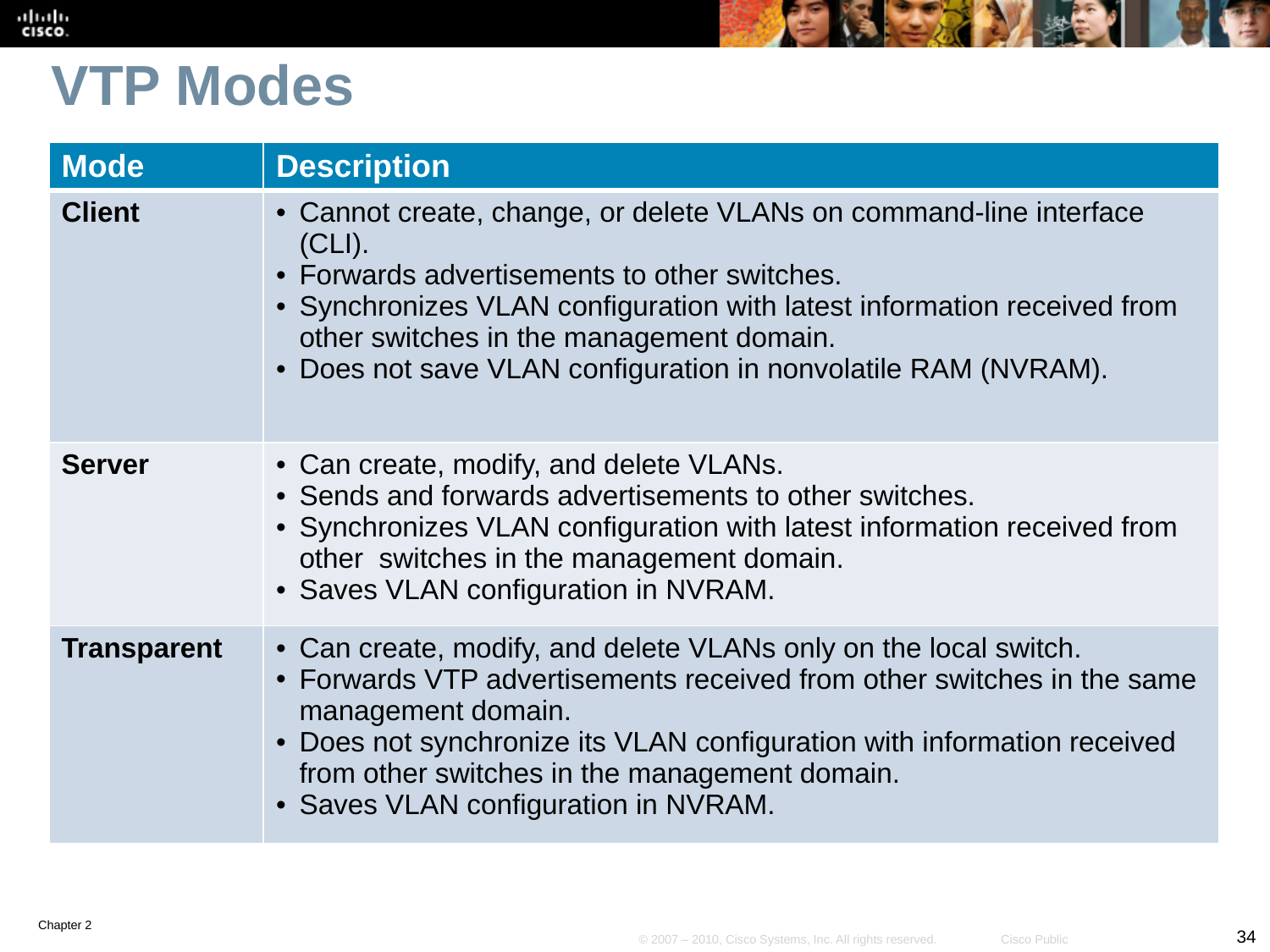

# VTP Modes
| Mode | Description |
| --- | --- |
| Client | Cannot create, change, or delete VLANs on command-line interface (CLI). Forwards advertisements to other switches. Synchronizes VLAN configuration with latest information received from other switches in the management domain. Does not save VLAN configuration in nonvolatile RAM (NVRAM). |
| Server | Can create, modify, and delete VLANs. Sends and forwards advertisements to other switches. Synchronizes VLAN configuration with latest information received from other switches in the management domain. Saves VLAN configuration in NVRAM. |
| Transparent | Can create, modify, and delete VLANs only on the local switch. Forwards VTP advertisements received from other switches in the same management domain. Does not synchronize its VLAN configuration with information received from other switches in the management domain. Saves VLAN configuration in NVRAM. |